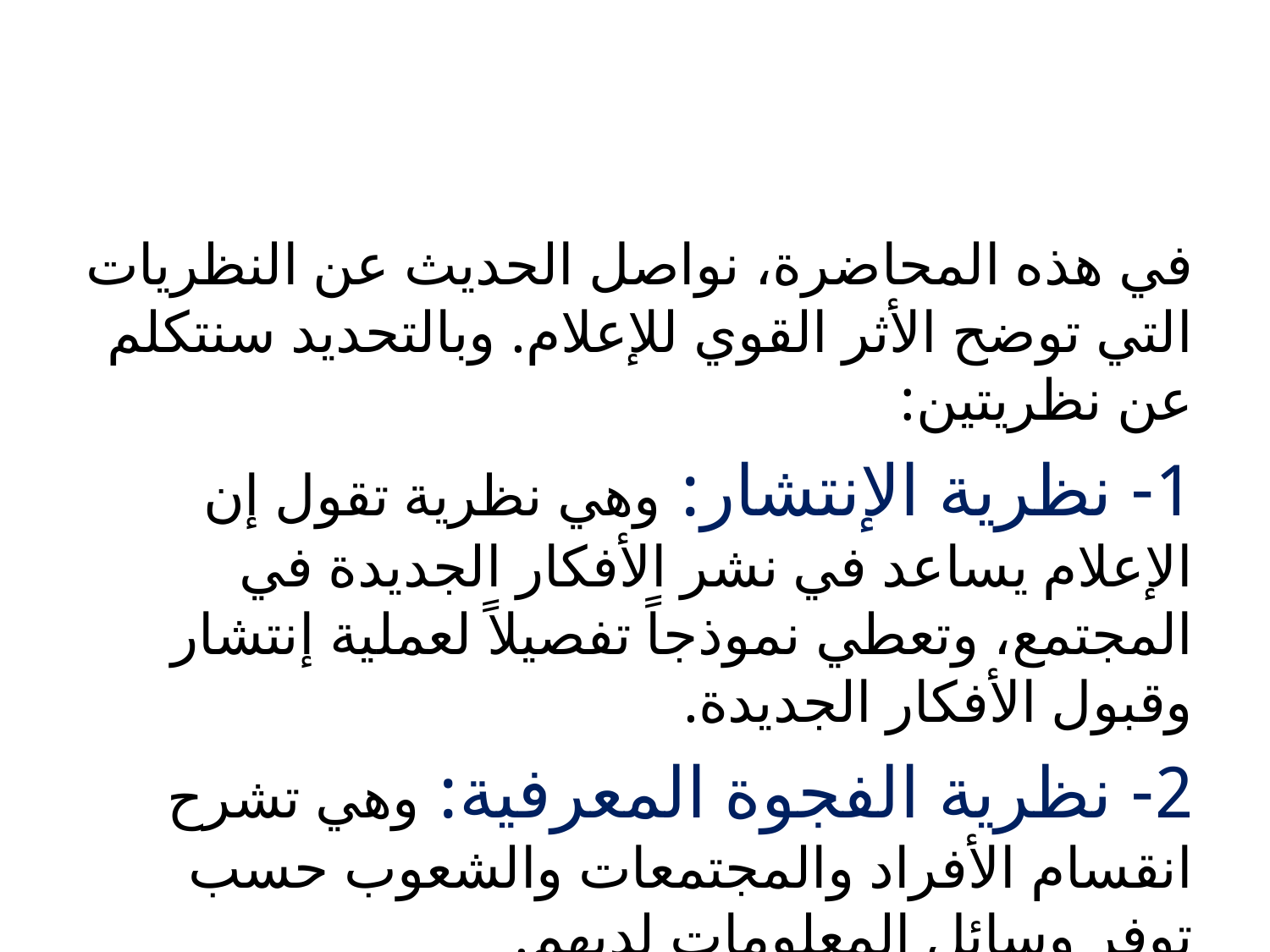

#
في هذه المحاضرة، نواصل الحديث عن النظريات التي توضح الأثر القوي للإعلام. وبالتحديد سنتكلم عن نظريتين:
1- نظرية الإنتشار: وهي نظرية تقول إن الإعلام يساعد في نشر الأفكار الجديدة في المجتمع، وتعطي نموذجاً تفصيلاً لعملية إنتشار وقبول الأفكار الجديدة.
2- نظرية الفجوة المعرفية: وهي تشرح انقسام الأفراد والمجتمعات والشعوب حسب توفر وسائل المعلومات لديهم.